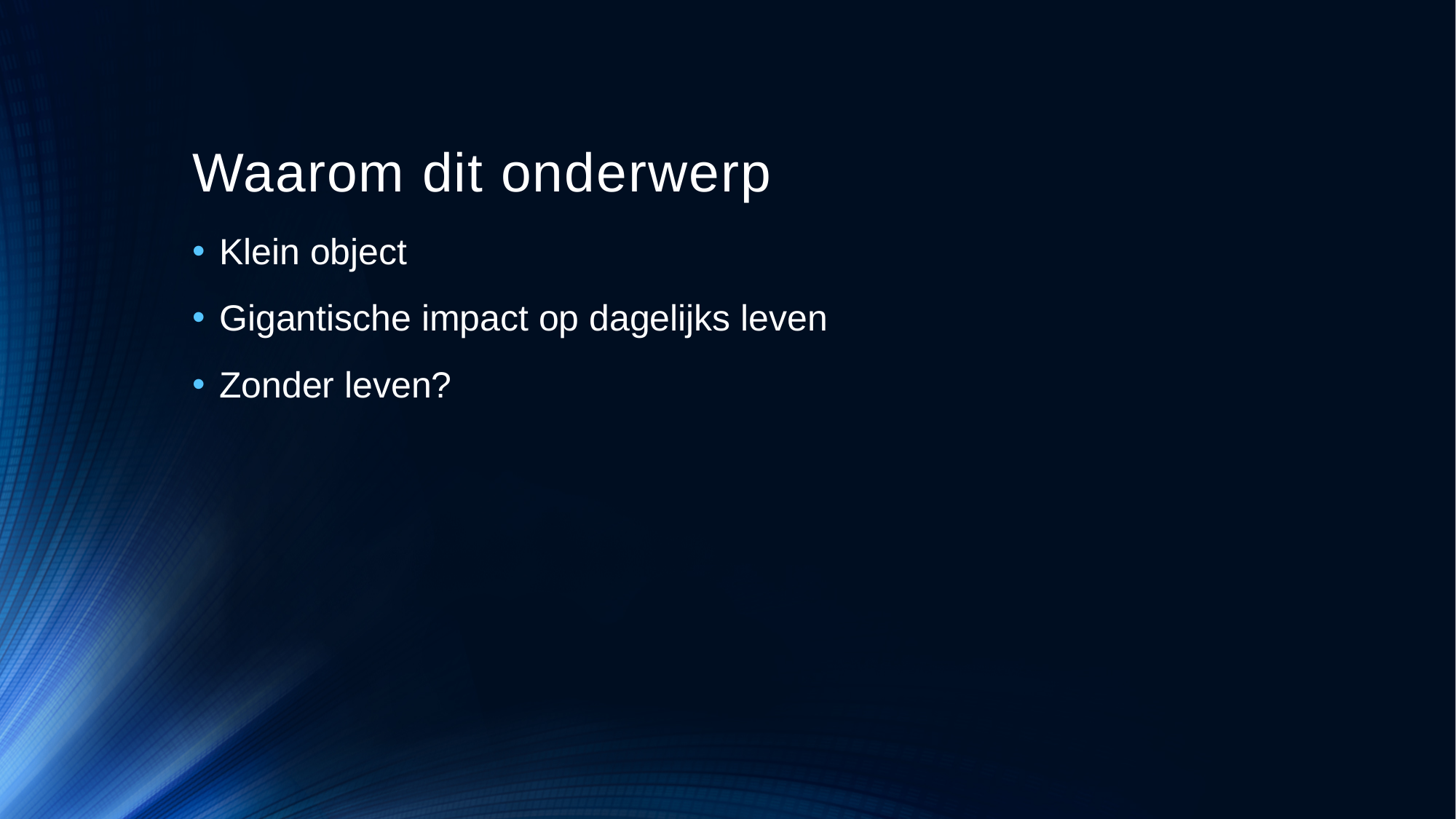

# Waarom dit onderwerp
Klein object
Gigantische impact op dagelijks leven
Zonder leven?